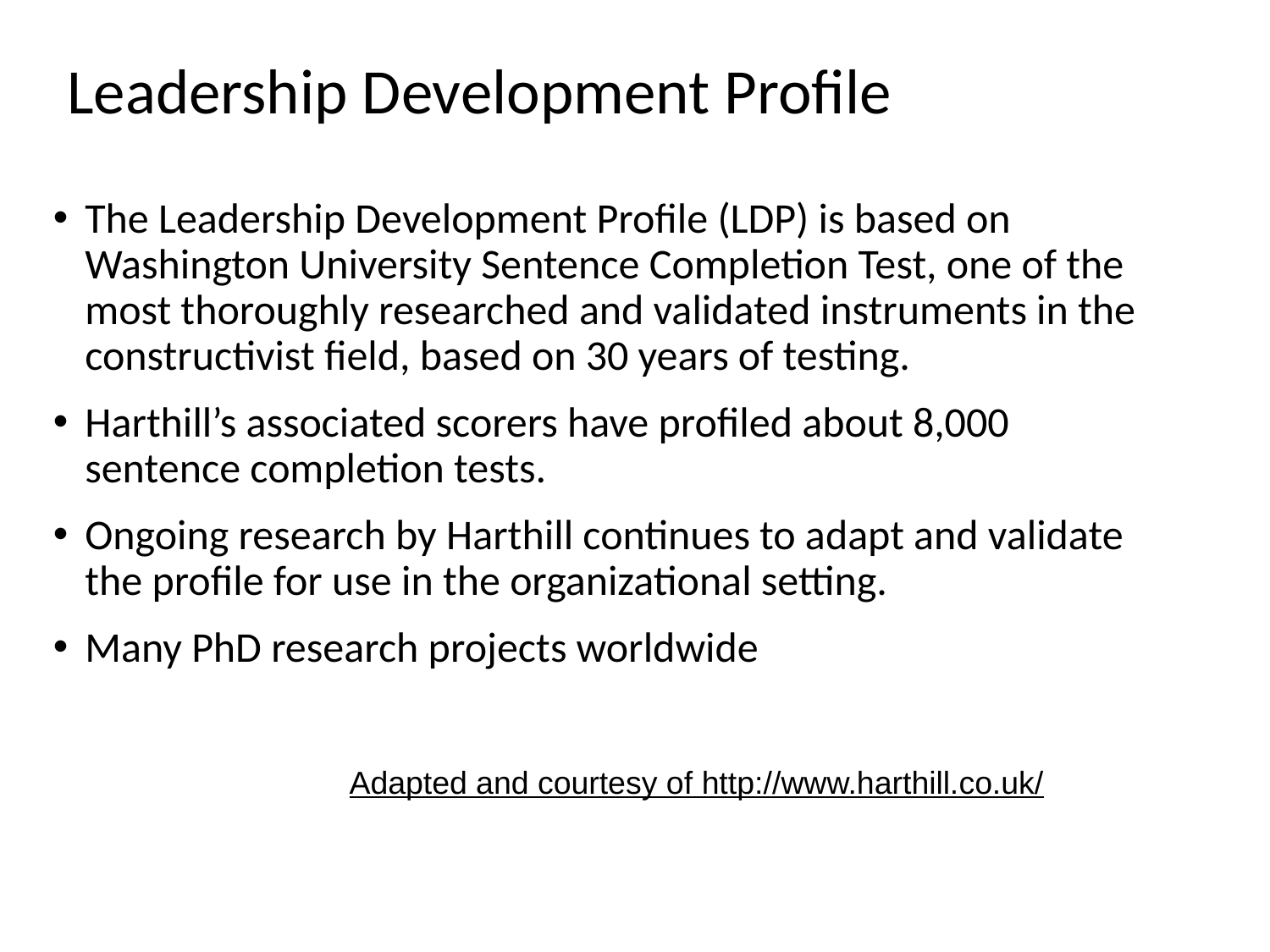

Leadership Development Profile

The Leadership Development Profile (LDP) is based on Washington University Sentence Completion Test, one of the most thoroughly researched and validated instruments in the constructivist field, based on 30 years of testing.
Harthill’s associated scorers have profiled about 8,000 sentence completion tests.
Ongoing research by Harthill continues to adapt and validate the profile for use in the organizational setting.
Many PhD research projects worldwide
Adapted and courtesy of http://www.harthill.co.uk/